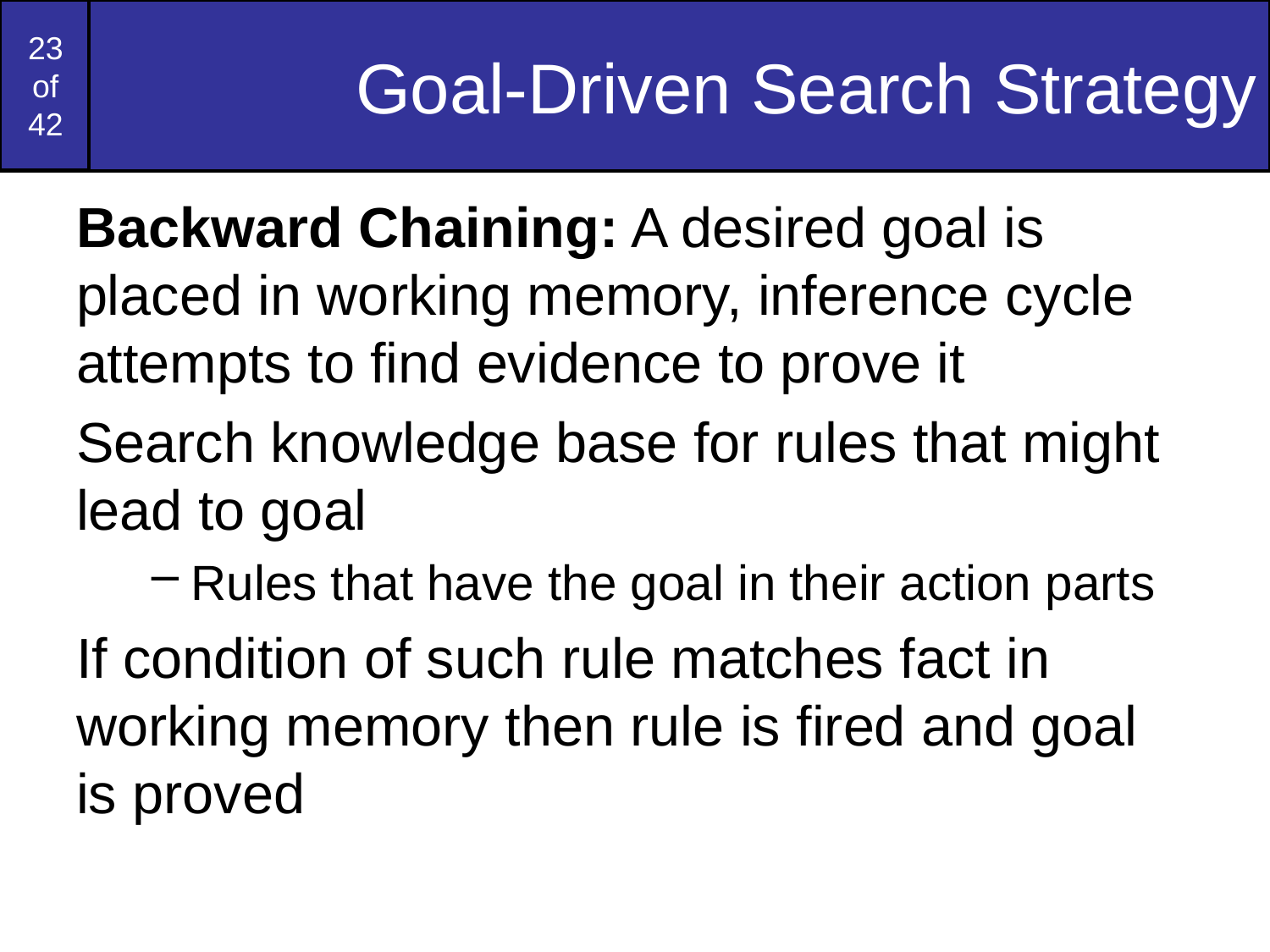

# Goal-Driven Search Strategy
Backward Chaining: A desired goal is placed in working memory, inference cycle attempts to find evidence to prove it
Search knowledge base for rules that might lead to goal
Rules that have the goal in their action parts
If condition of such rule matches fact in working memory then rule is fired and goal is proved